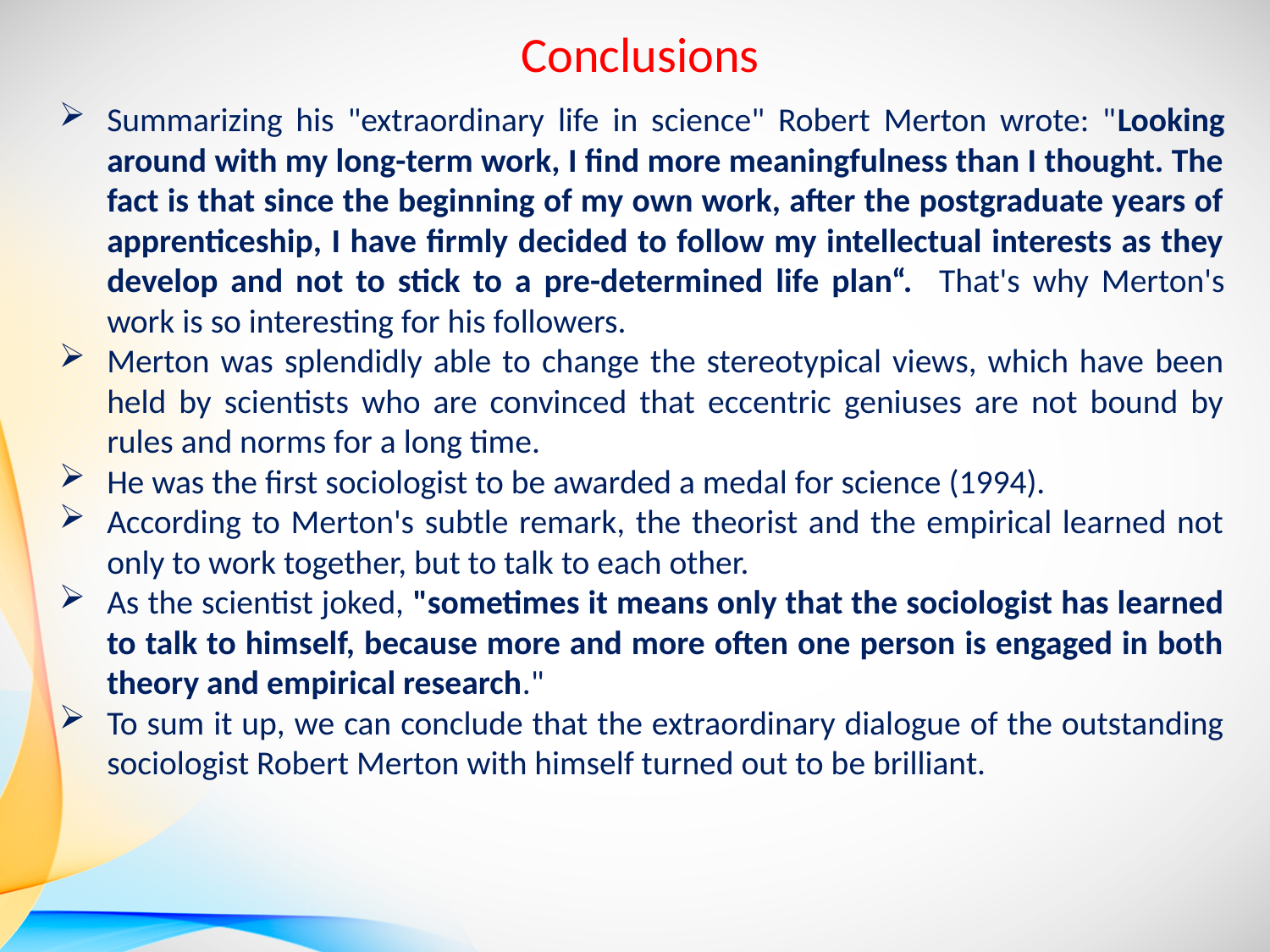

# Conclusions
Summarizing his "extraordinary life in science" Robert Merton wrote: "Looking around with my long-term work, I find more meaningfulness than I thought. The fact is that since the beginning of my own work, after the postgraduate years of apprenticeship, I have firmly decided to follow my intellectual interests as they develop and not to stick to a pre-determined life plan“.  That's why Merton's work is so interesting for his followers.
Merton was splendidly able to change the stereotypical views, which have been held by scientists who are convinced that eccentric geniuses are not bound by rules and norms for a long time.
He was the first sociologist to be awarded a medal for science (1994).
According to Merton's subtle remark, the theorist and the empirical learned not only to work together, but to talk to each other.
As the scientist joked, "sometimes it means only that the sociologist has learned to talk to himself, because more and more often one person is engaged in both theory and empirical research."
To sum it up, we can conclude that the extraordinary dialogue of the outstanding sociologist Robert Merton with himself turned out to be brilliant.